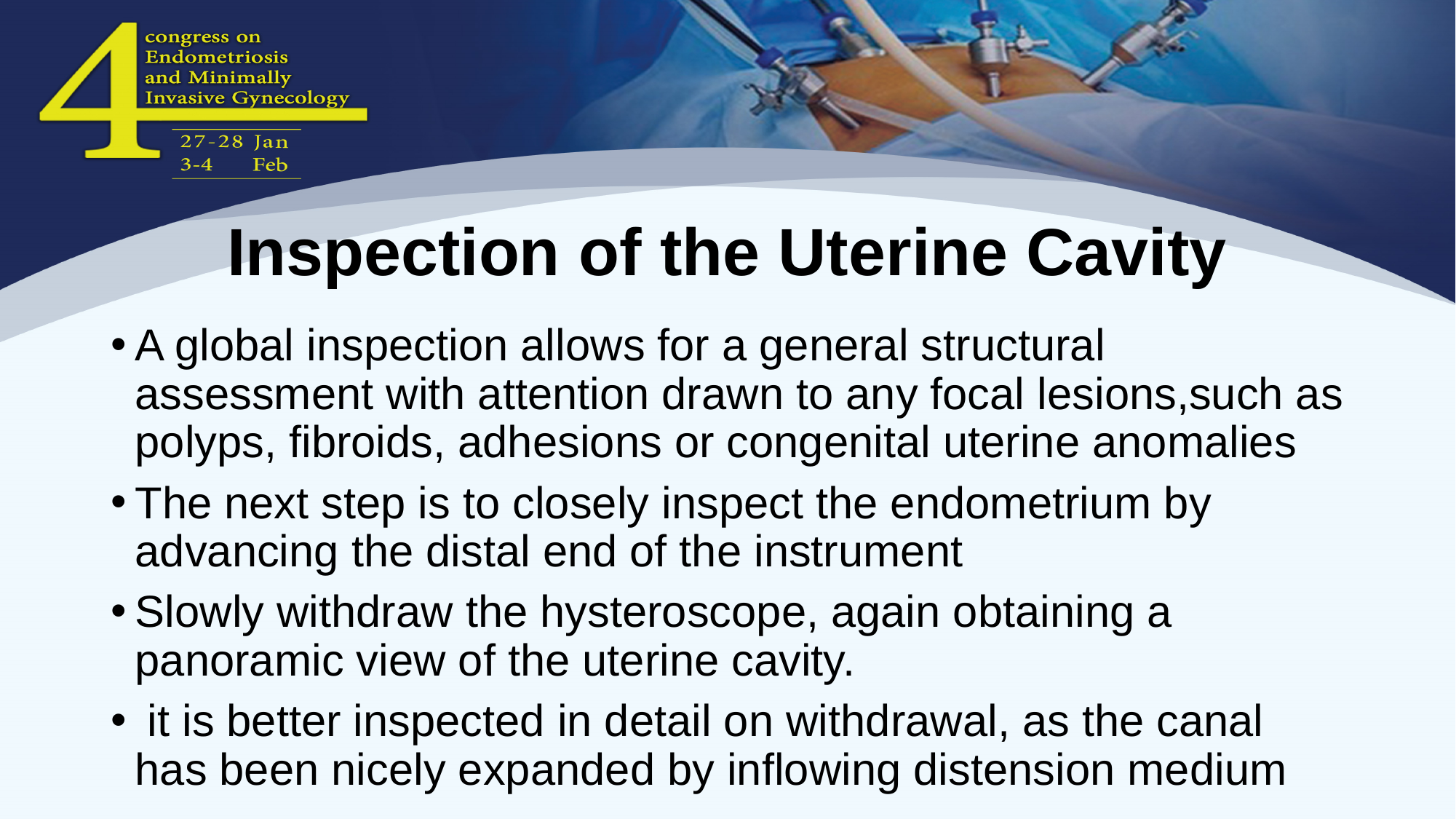

# Inspection of the Uterine Cavity
A global inspection allows for a general structural assessment with attention drawn to any focal lesions,such as polyps, fibroids, adhesions or congenital uterine anomalies
The next step is to closely inspect the endometrium by advancing the distal end of the instrument
Slowly withdraw the hysteroscope, again obtaining a panoramic view of the uterine cavity.
 it is better inspected in detail on withdrawal, as the canal has been nicely expanded by inflowing distension medium